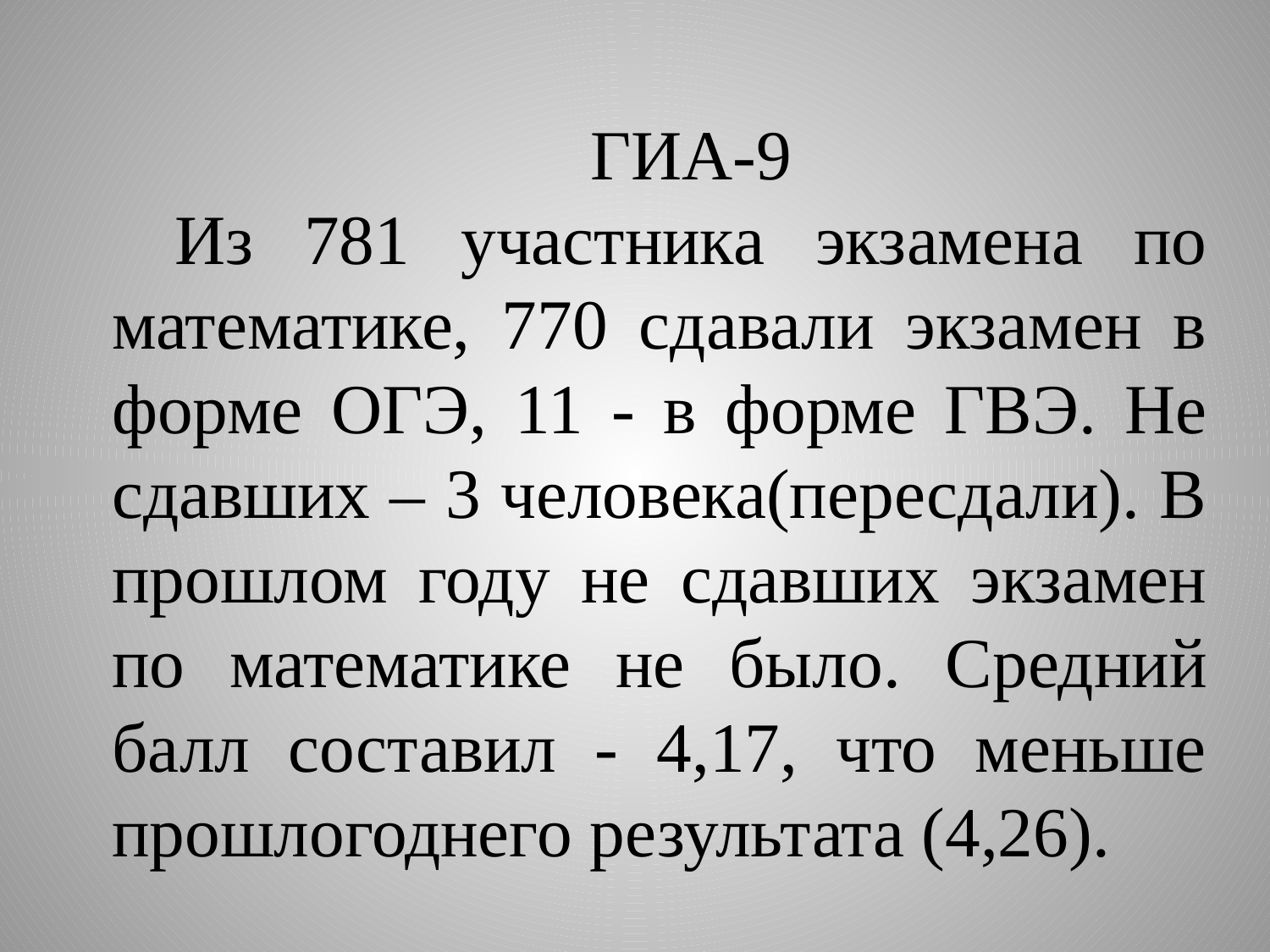

ГИА-9
Из 781 участника экзамена по математике, 770 сдавали экзамен в форме ОГЭ, 11 - в форме ГВЭ. Не сдавших – 3 человека(пересдали). В прошлом году не сдавших экзамен по математике не было. Средний балл составил - 4,17, что меньше прошлогоднего результата (4,26).